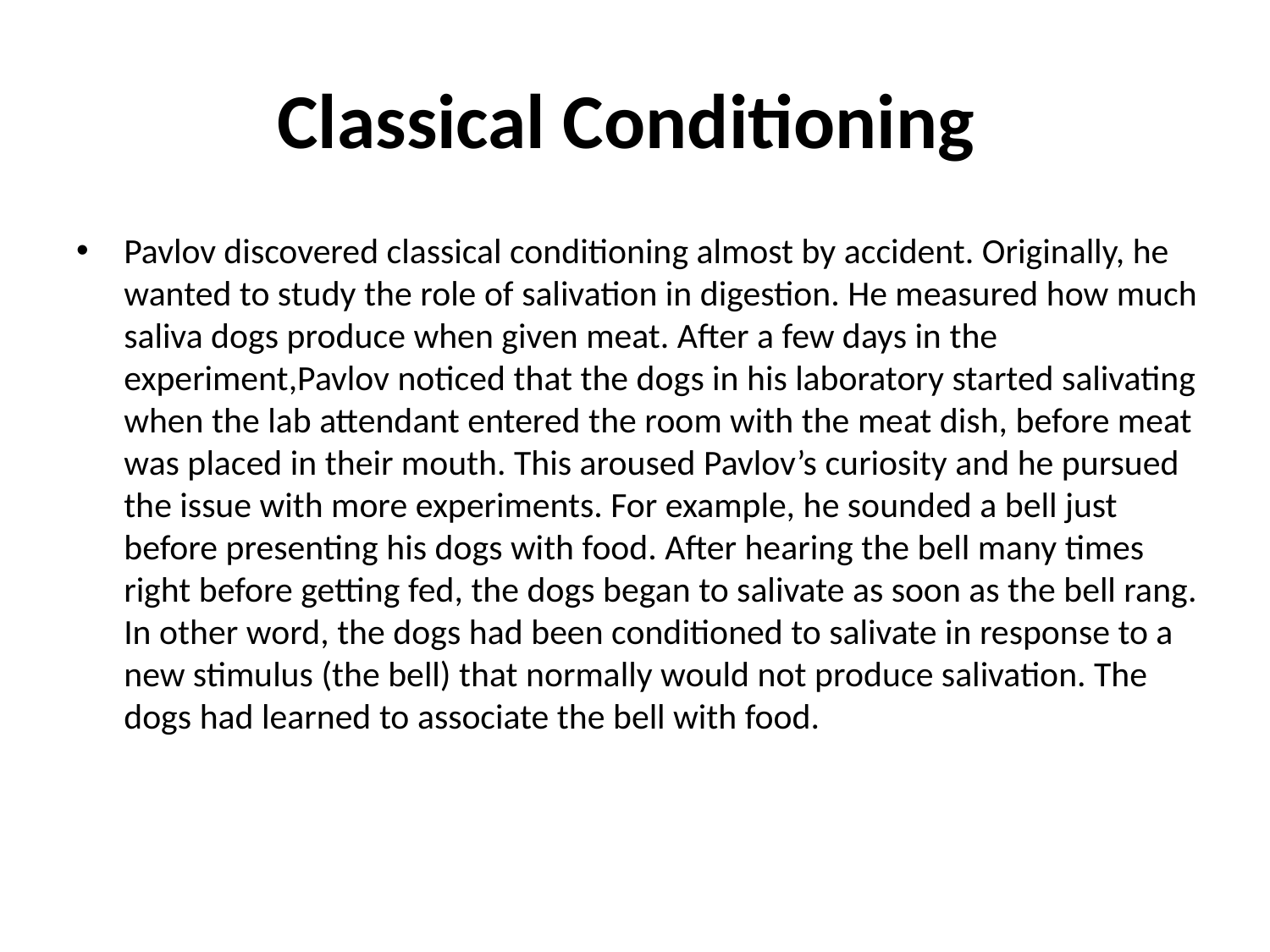

# Classical Conditioning
Pavlov discovered classical conditioning almost by accident. Originally, he wanted to study the role of salivation in digestion. He measured how much saliva dogs produce when given meat. After a few days in the experiment,Pavlov noticed that the dogs in his laboratory started salivating when the lab attendant entered the room with the meat dish, before meat was placed in their mouth. This aroused Pavlov’s curiosity and he pursued the issue with more experiments. For example, he sounded a bell just before presenting his dogs with food. After hearing the bell many times right before getting fed, the dogs began to salivate as soon as the bell rang. In other word, the dogs had been conditioned to salivate in response to a new stimulus (the bell) that normally would not produce salivation. The dogs had learned to associate the bell with food.